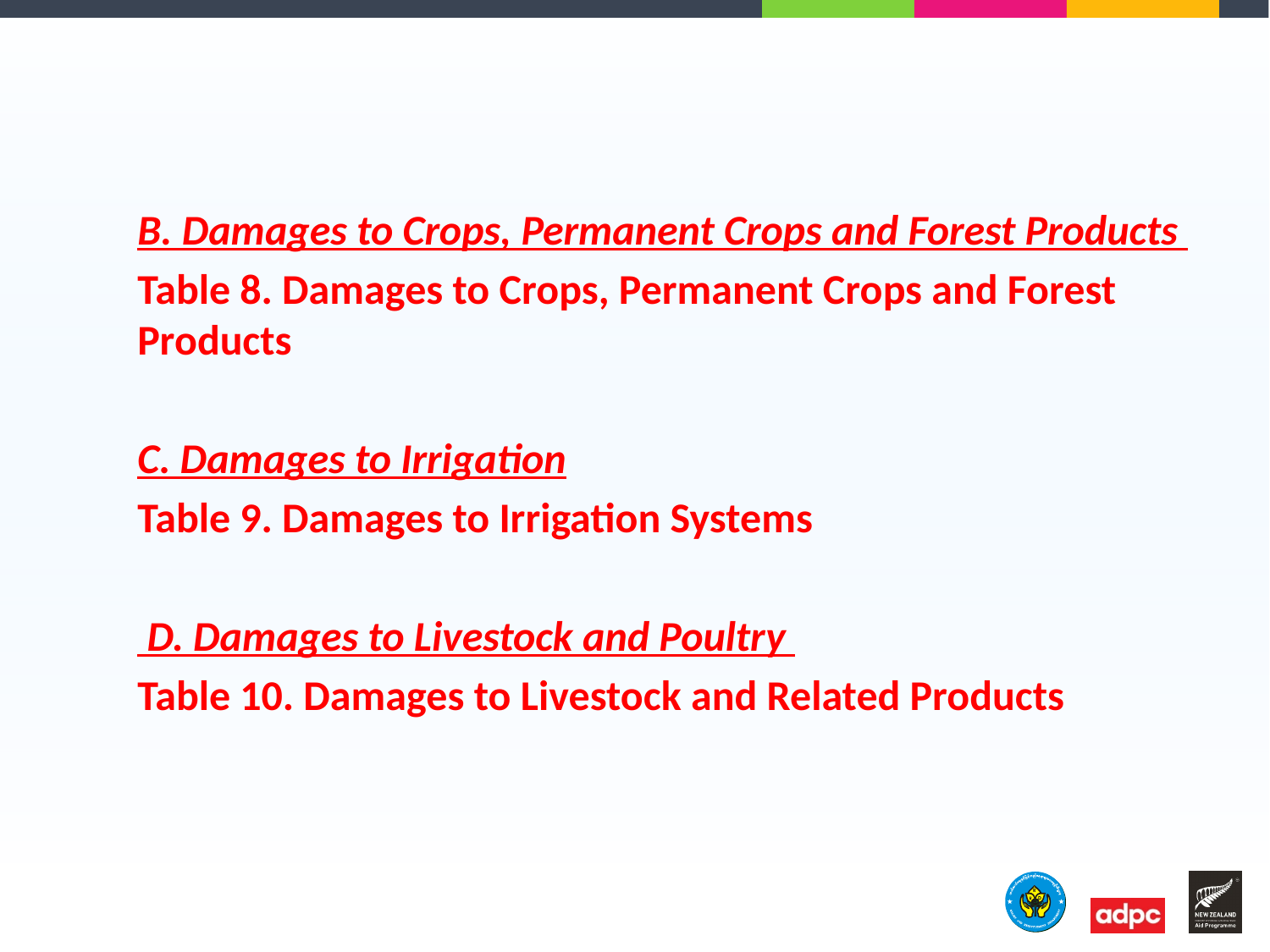

B. Damages to Crops, Permanent Crops and Forest Products
Table 8. Damages to Crops, Permanent Crops and Forest Products

C. Damages to Irrigation
Table 9. Damages to Irrigation Systems

 D. Damages to Livestock and Poultry
Table 10. Damages to Livestock and Related Products